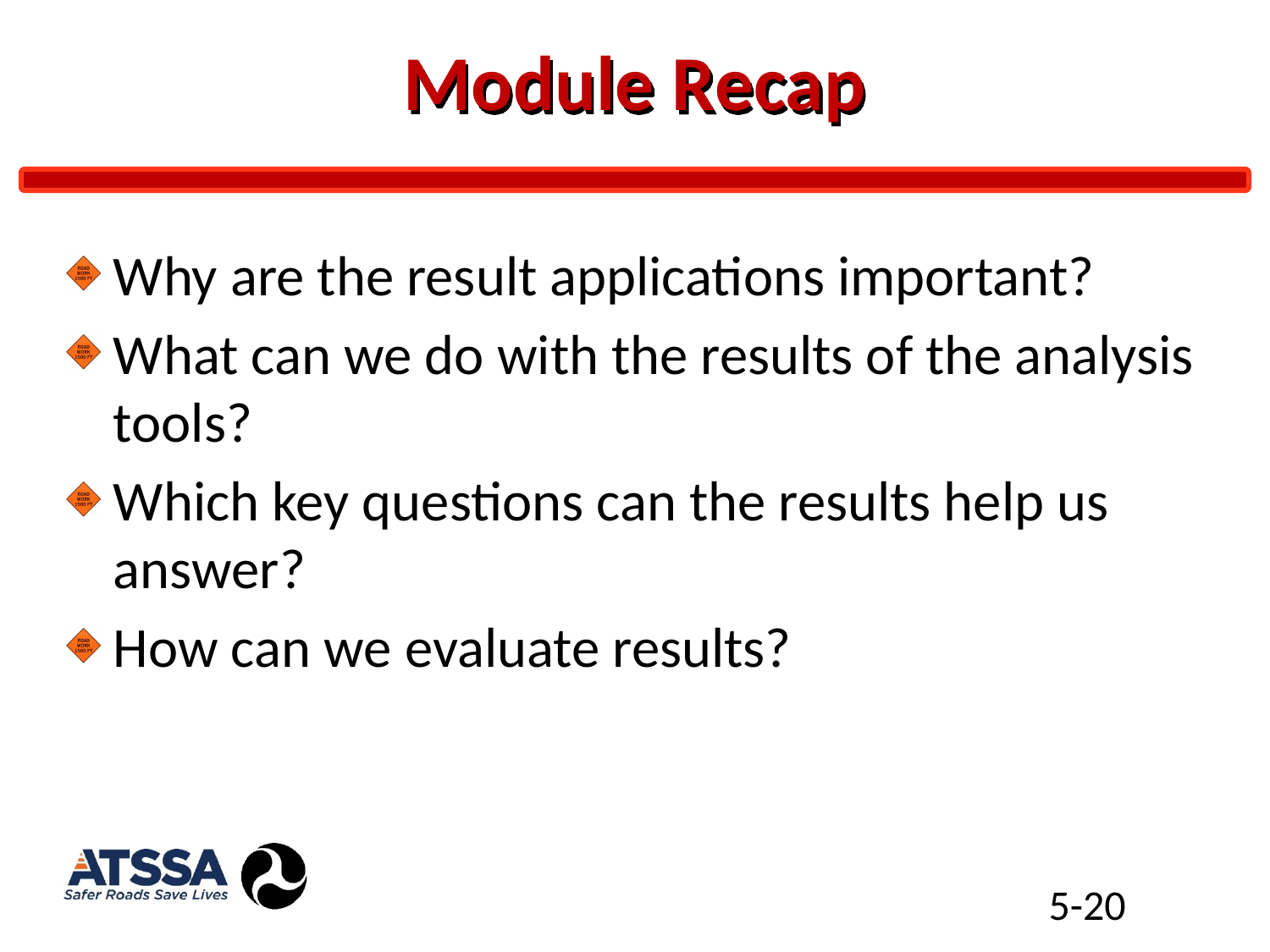

# Module Recap
Why are the result applications important?
What can we do with the results of the analysis tools?
Which key questions can the results help us answer?
How can we evaluate results?